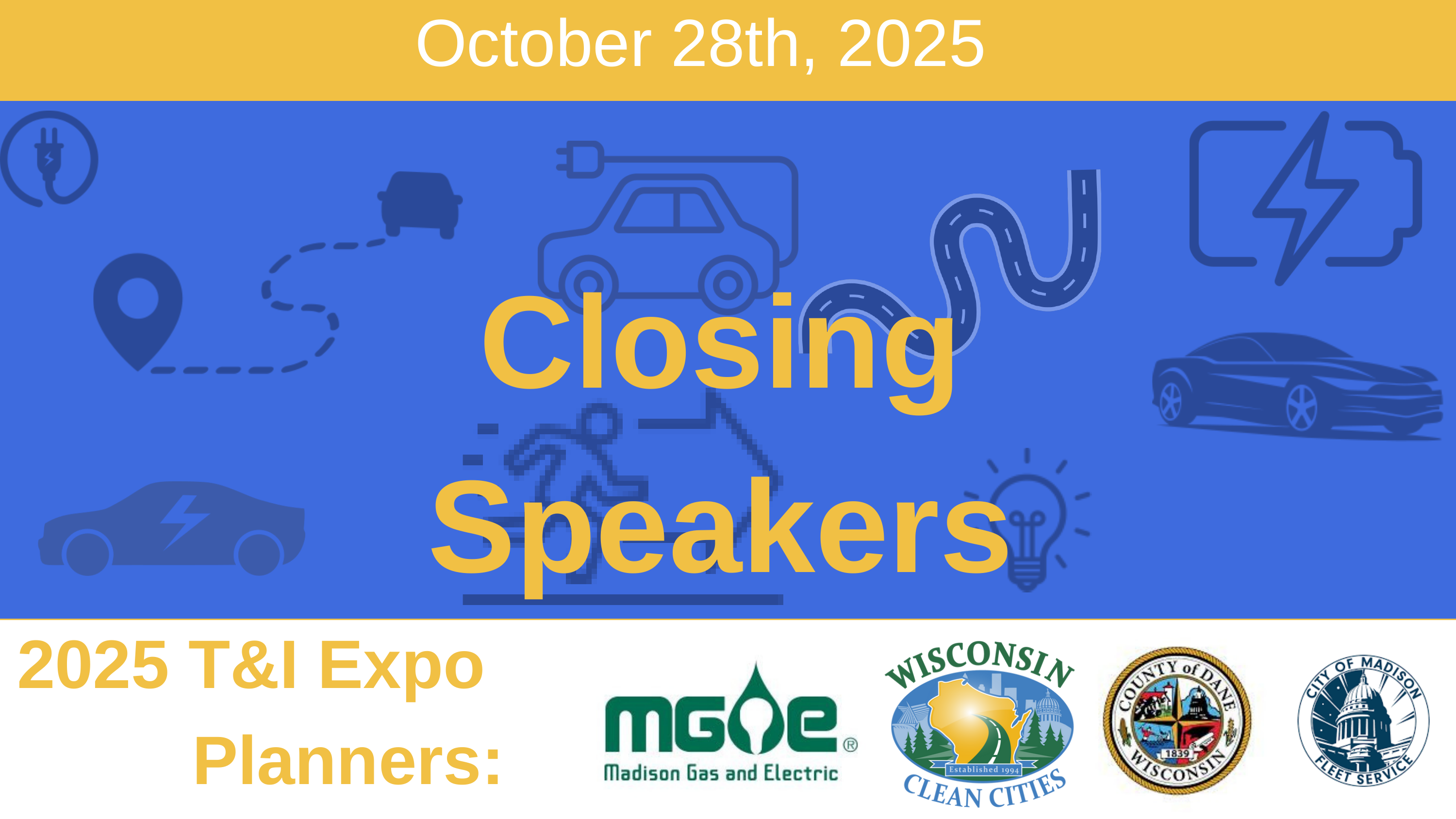

October 28th, 2025

Closing Speakers

2025 T&I Expo
Planners: